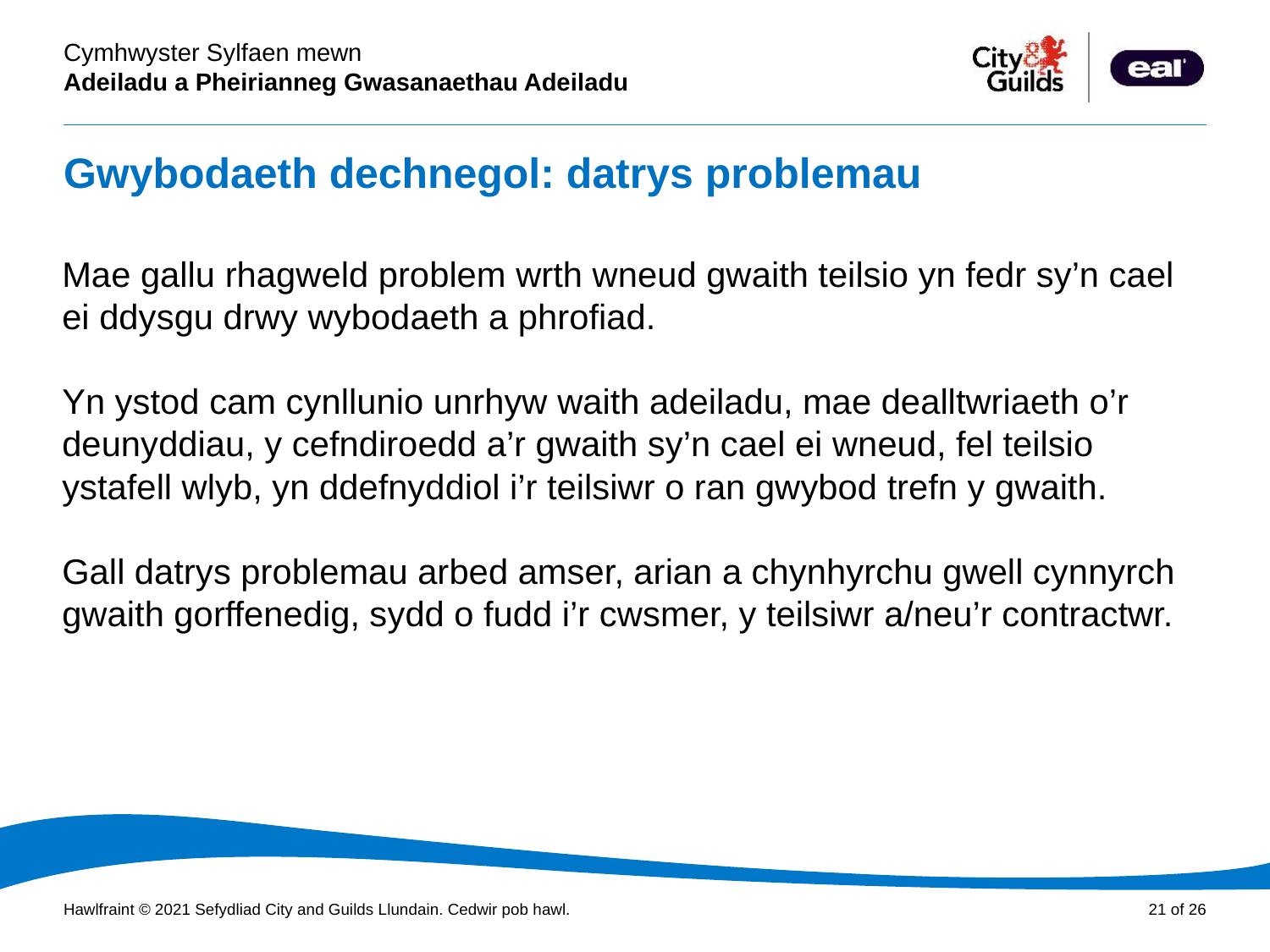

# Gwybodaeth dechnegol: datrys problemau

Cyflwyniad PowerPoint
Mae gallu rhagweld problem wrth wneud gwaith teilsio yn fedr sy’n cael ei ddysgu drwy wybodaeth a phrofiad.

Yn ystod cam cynllunio unrhyw waith adeiladu, mae dealltwriaeth o’r deunyddiau, y cefndiroedd a’r gwaith sy’n cael ei wneud, fel teilsio ystafell wlyb, yn ddefnyddiol i’r teilsiwr o ran gwybod trefn y gwaith.

Gall datrys problemau arbed amser, arian a chynhyrchu gwell cynnyrch gwaith gorffenedig, sydd o fudd i’r cwsmer, y teilsiwr a/neu’r contractwr.